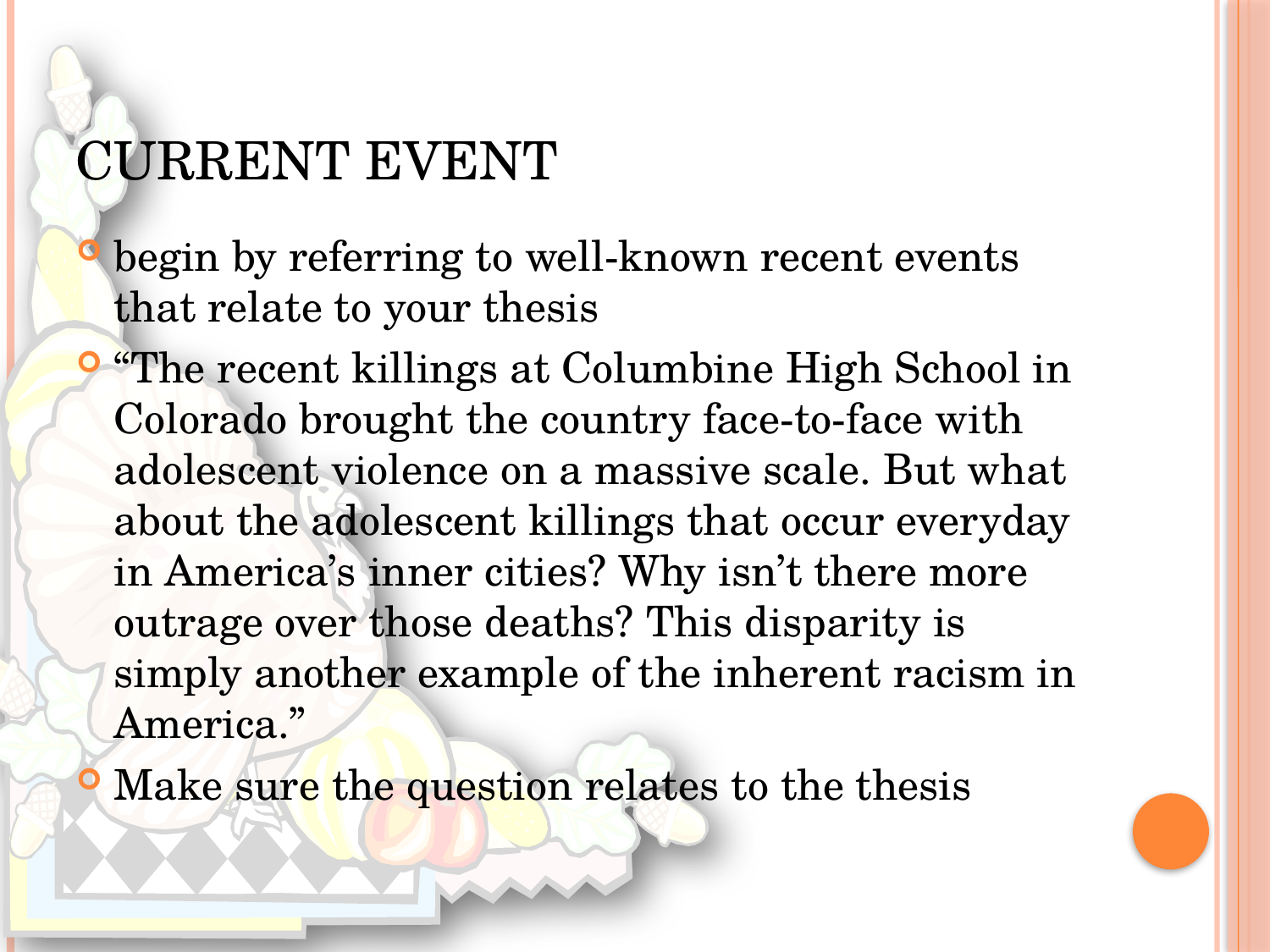

# Current Event
begin by referring to well-known recent events that relate to your thesis
“The recent killings at Columbine High School in Colorado brought the country face-to-face with adolescent violence on a massive scale. But what about the adolescent killings that occur everyday in America’s inner cities? Why isn’t there more outrage over those deaths? This disparity is simply another example of the inherent racism in America.”
Make sure the question relates to the thesis